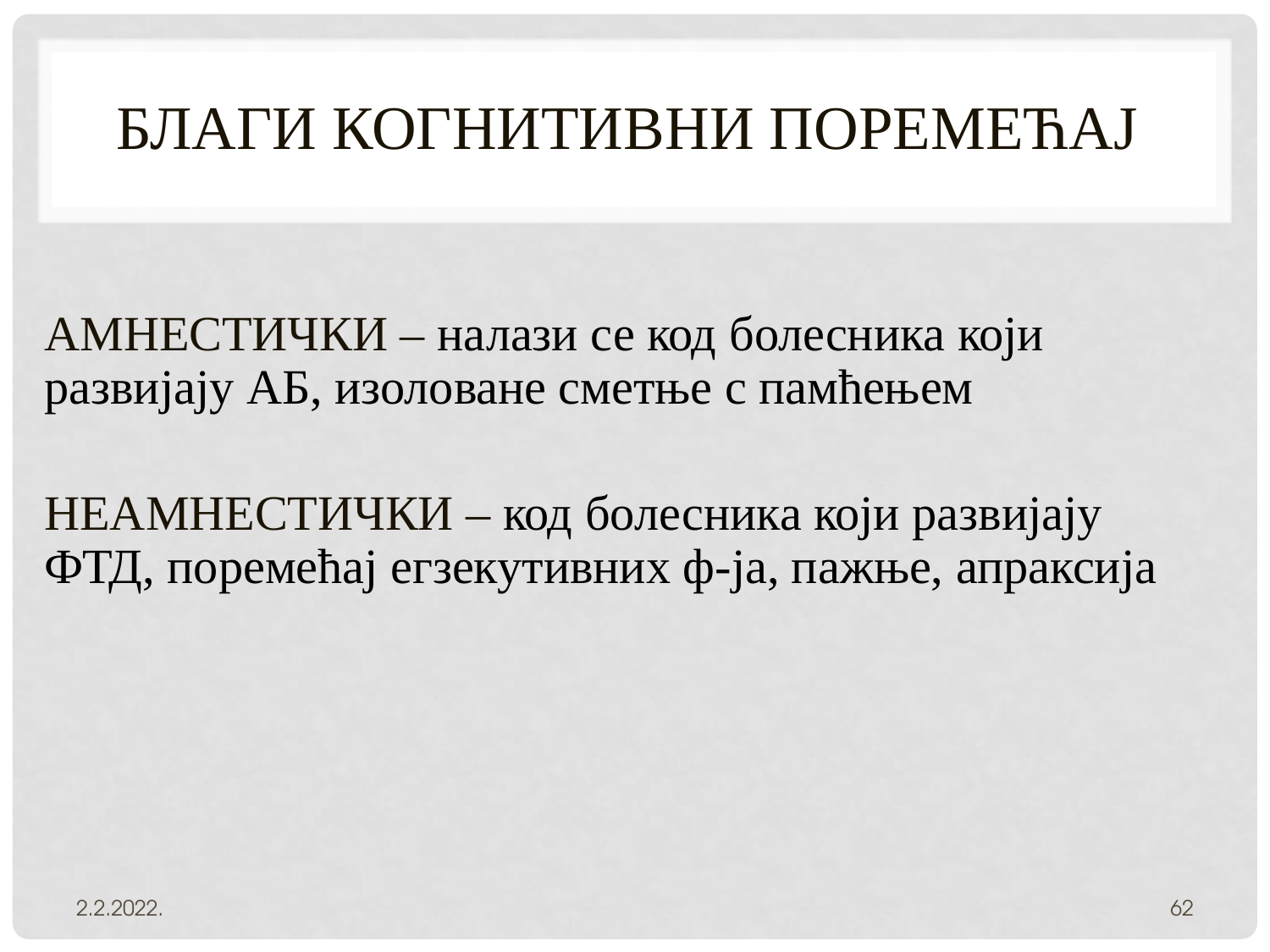

# БЛАГИ КОГНИТИВНИ ПОРЕМЕЋАЈ

АМНЕСТИЧКИ – налази се код болесника који развијају АБ, изоловане сметње с памћењем

НЕАМНЕСТИЧКИ – код болесника који развијају ФТД, поремећај егзекутивних ф-ја, пажње, апраксија

2.2.2022.
62